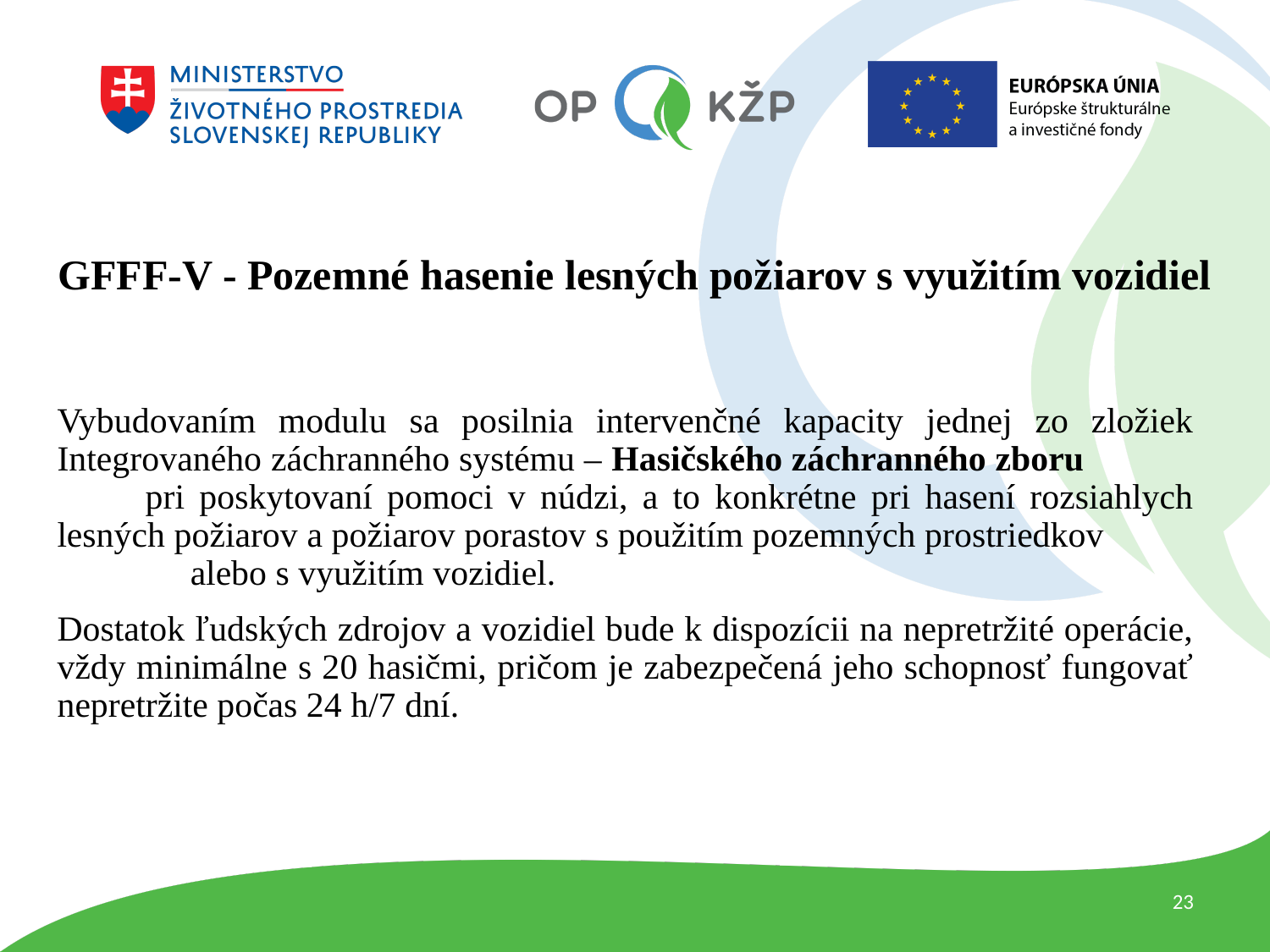

# GFFF-V - Pozemné hasenie lesných požiarov s využitím vozidiel
Vybudovaním modulu sa posilnia intervenčné kapacity jednej zo zložiek Integrovaného záchranného systému – Hasičského záchranného zboru                   pri poskytovaní pomoci v núdzi, a to konkrétne pri hasení rozsiahlych lesných požiarov a požiarov porastov s použitím pozemných prostriedkov                          alebo s využitím vozidiel.
Dostatok ľudských zdrojov a vozidiel bude k dispozícii na nepretržité operácie, vždy minimálne s 20 hasičmi, pričom je zabezpečená jeho schopnosť fungovať nepretržite počas 24 h/7 dní.
23